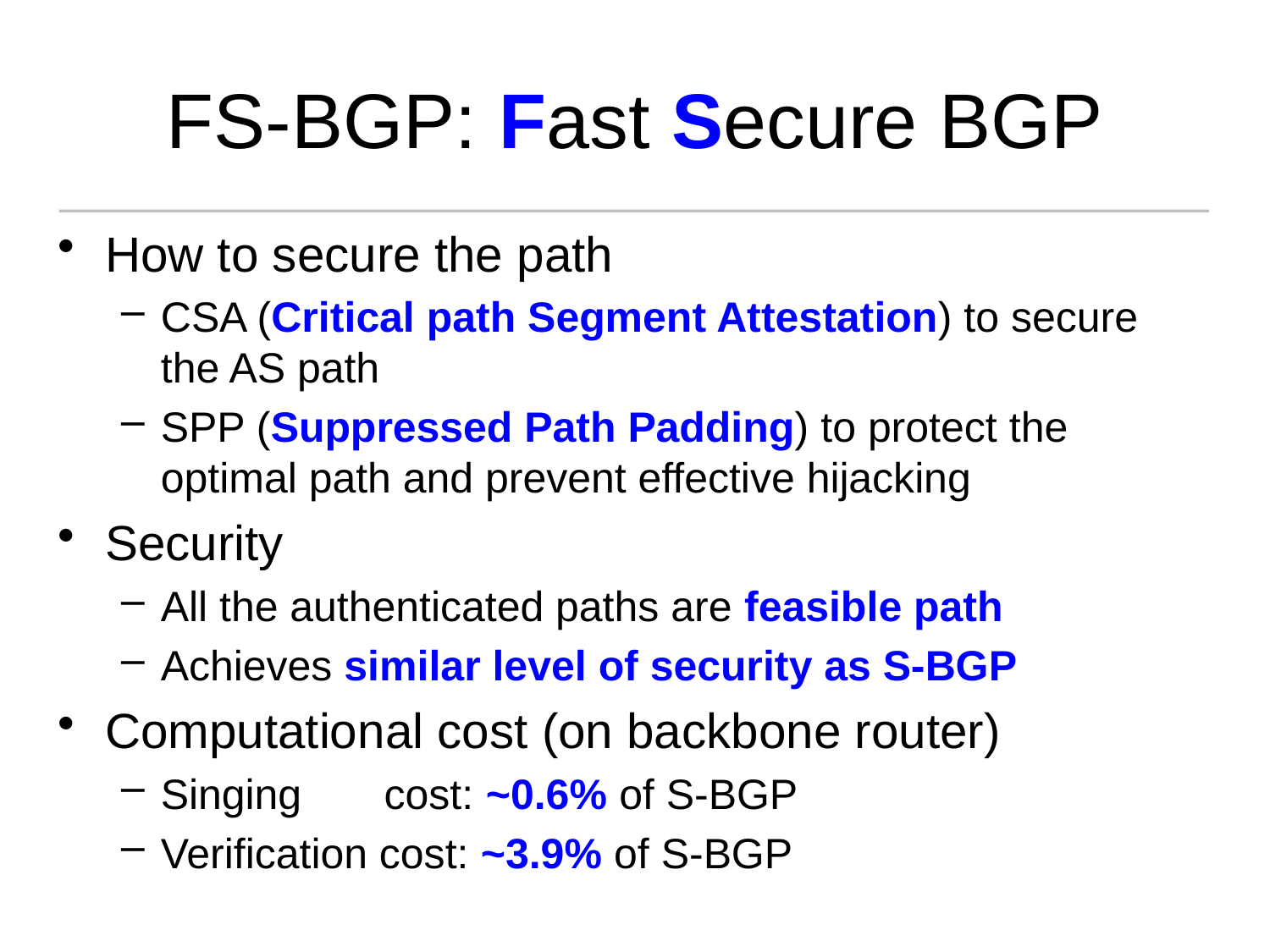

# FS-BGP: Fast Secure BGP
How to secure the path
CSA (Critical path Segment Attestation) to secure the AS path
SPP (Suppressed Path Padding) to protect the optimal path and prevent effective hijacking
Security
All the authenticated paths are feasible path
Achieves similar level of security as S-BGP
Computational cost (on backbone router)
Singing       cost: ~0.6% of S-BGP
Verification cost: ~3.9% of S-BGP
Jul 28, 2011
FS-BGP, THU, 81th IETF
3